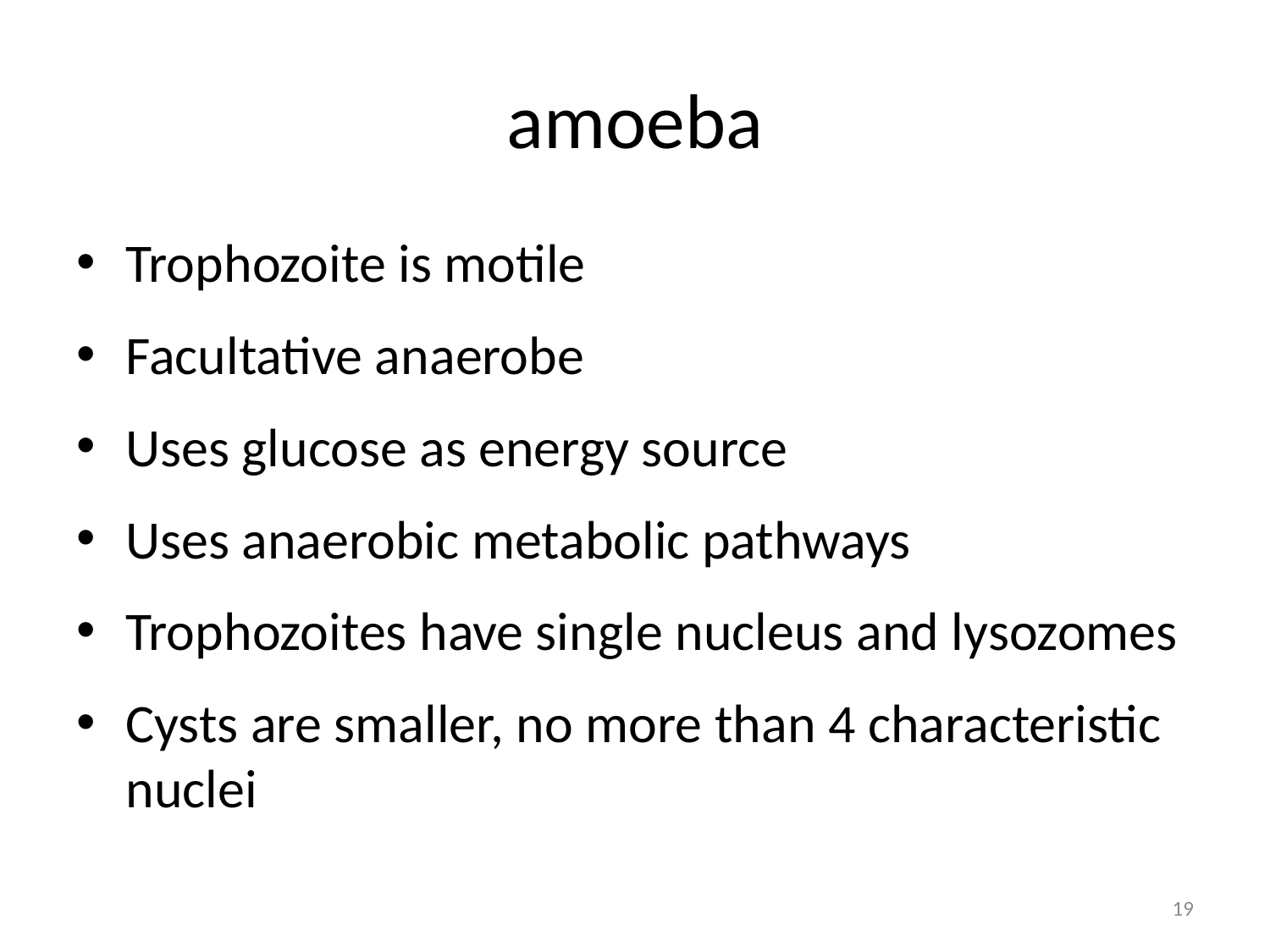

# amoeba
Trophozoite is motile
Facultative anaerobe
Uses glucose as energy source
Uses anaerobic metabolic pathways
Trophozoites have single nucleus and lysozomes
Cysts are smaller, no more than 4 characteristic nuclei

19